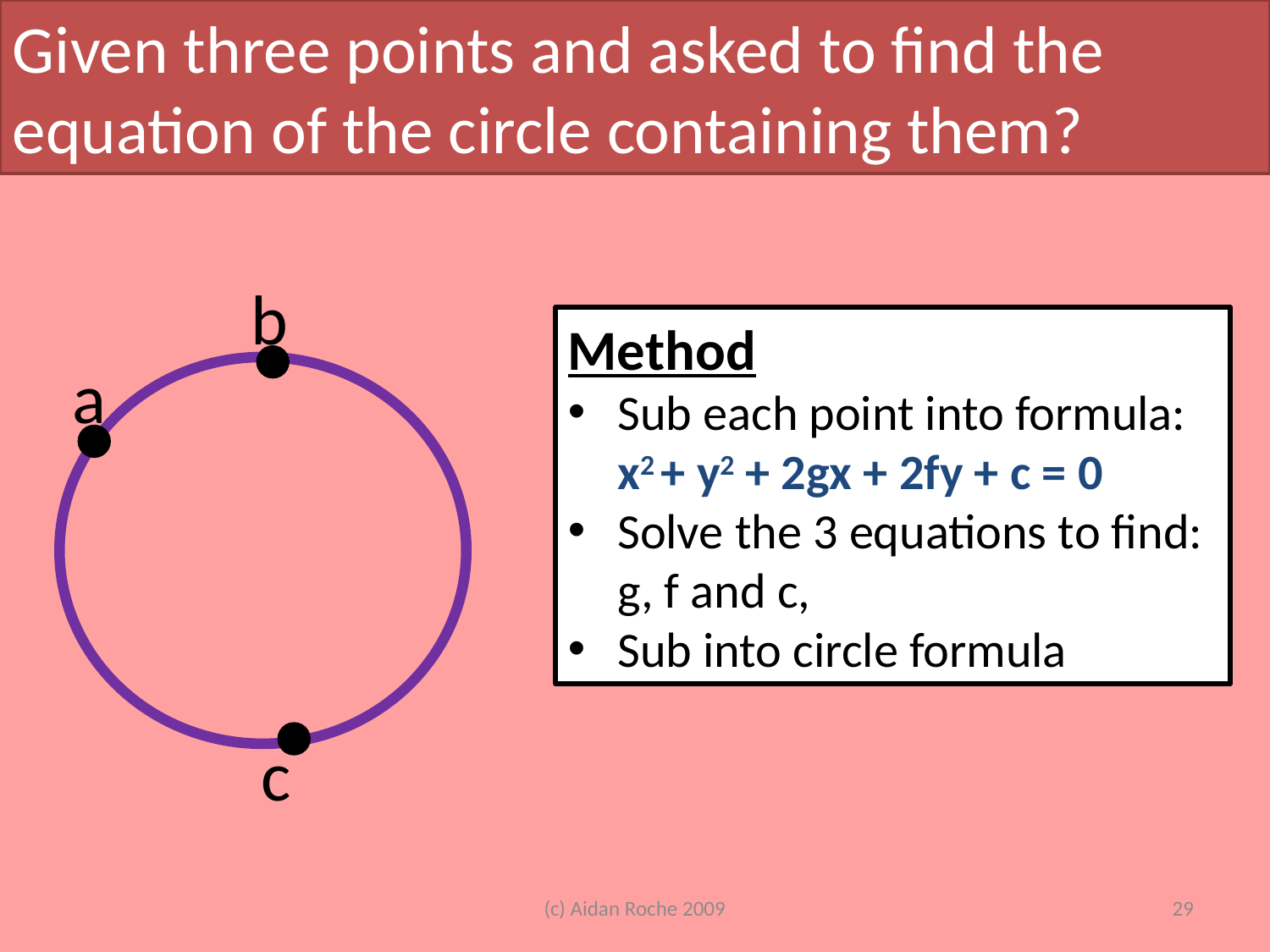

Given three points and asked to find the equation of the circle containing them?
b
Method
Sub each point into formula:
	x2 + y2 + 2gx + 2fy + c = 0
Solve the 3 equations to find:  g, f and c,
Sub into circle formula
a

c

(c) Aidan Roche 2009
29